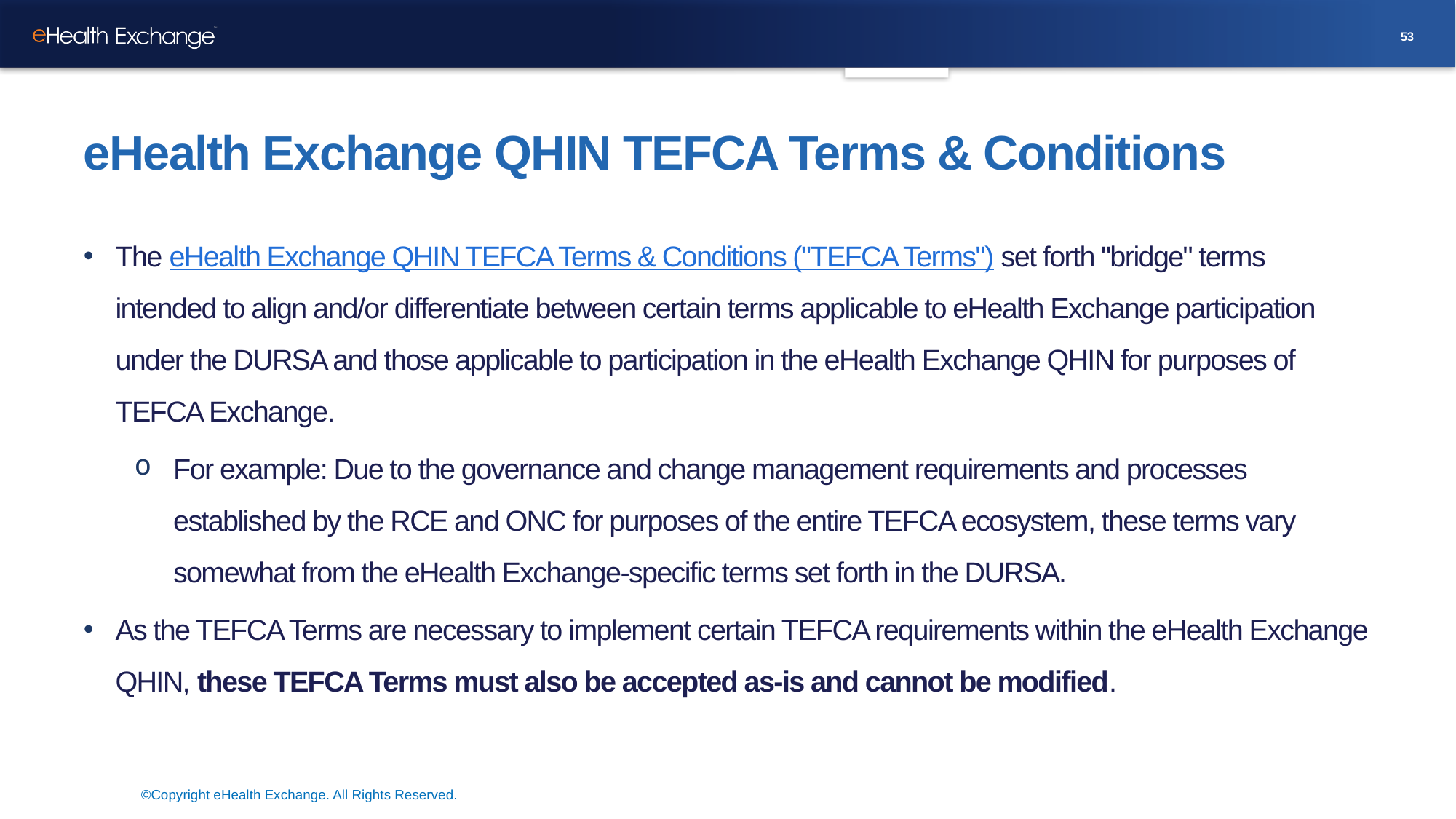

53
# eHealth Exchange QHIN TEFCA Terms & Conditions
The eHealth Exchange QHIN TEFCA Terms & Conditions ("TEFCA Terms") set forth "bridge" terms intended to align and/or differentiate between certain terms applicable to eHealth Exchange participation under the DURSA and those applicable to participation in the eHealth Exchange QHIN for purposes of TEFCA Exchange.
For example: Due to the governance and change management requirements and processes established by the RCE and ONC for purposes of the entire TEFCA ecosystem, these terms vary somewhat from the eHealth Exchange-specific terms set forth in the DURSA.
As the TEFCA Terms are necessary to implement certain TEFCA requirements within the eHealth Exchange QHIN, these TEFCA Terms must also be accepted as-is and cannot be modified.

©Copyright eHealth Exchange. All Rights Reserved.